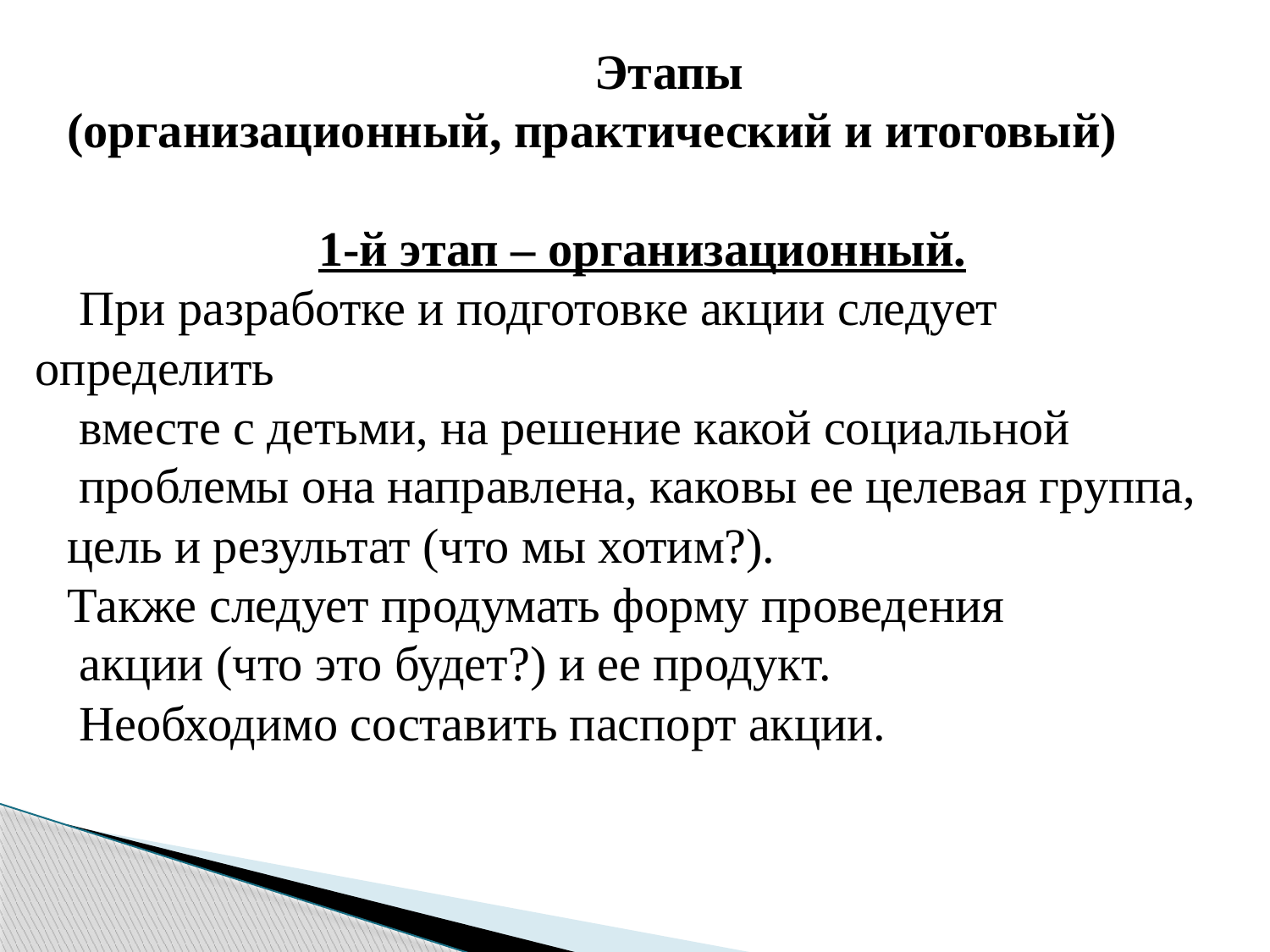

Этапы
(организационный, практический и итоговый)

1-й этап – организационный.
 При разработке и подготовке акции следует определить
 вместе с детьми, на решение какой социальной
 проблемы она направлена, каковы ее целевая группа,
цель и результат (что мы хотим?).
Также следует продумать форму проведения
 акции (что это будет?) и ее продукт.
 Необходимо составить паспорт акции.